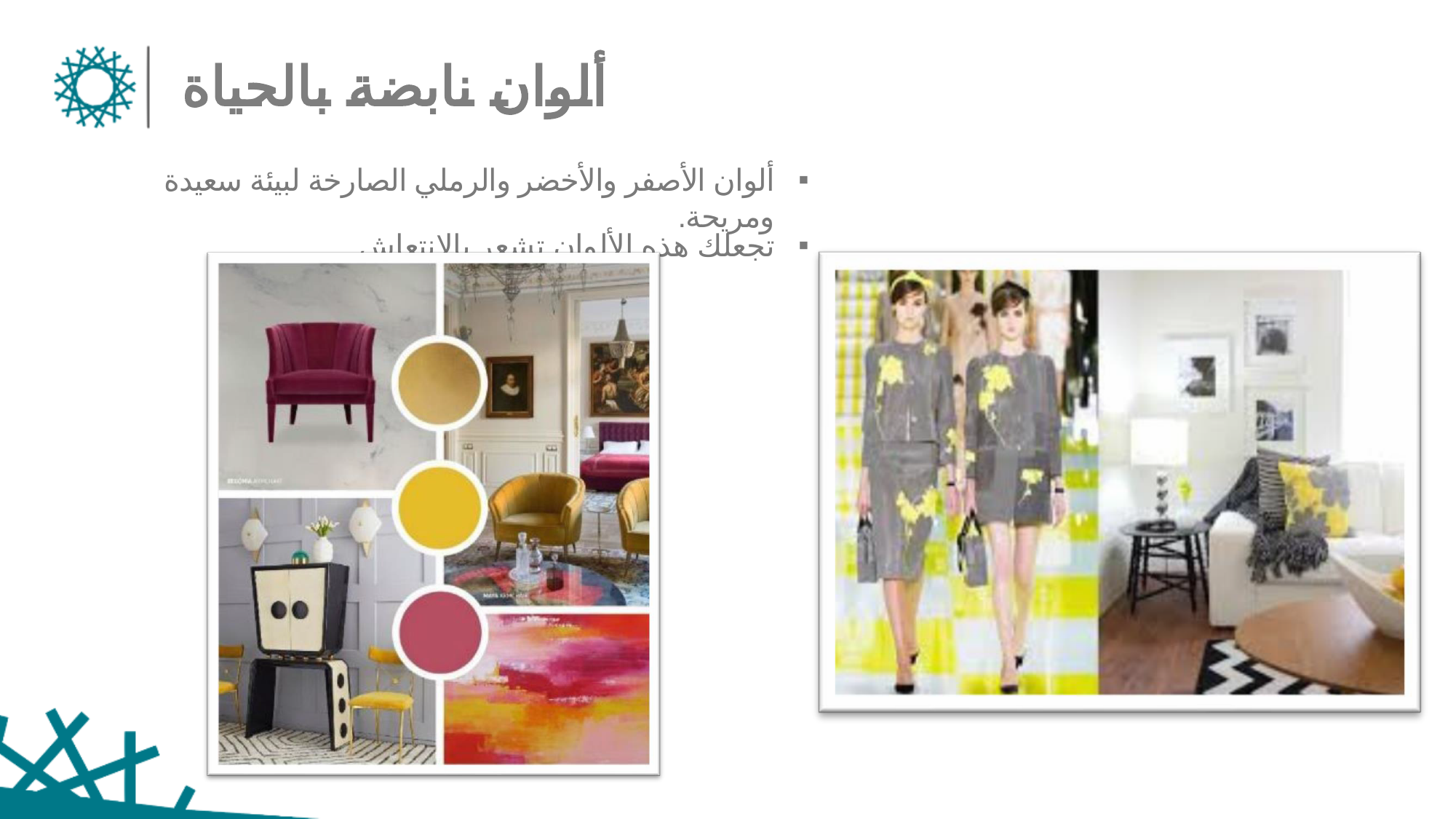

# ألوان نابضة بالحياة
ألوان الأصفر والأخضر والرملي الصارخة لبيئة سعيدة ومريحة.
تجعلك هذه الألوان تشعر بالانتعاش.